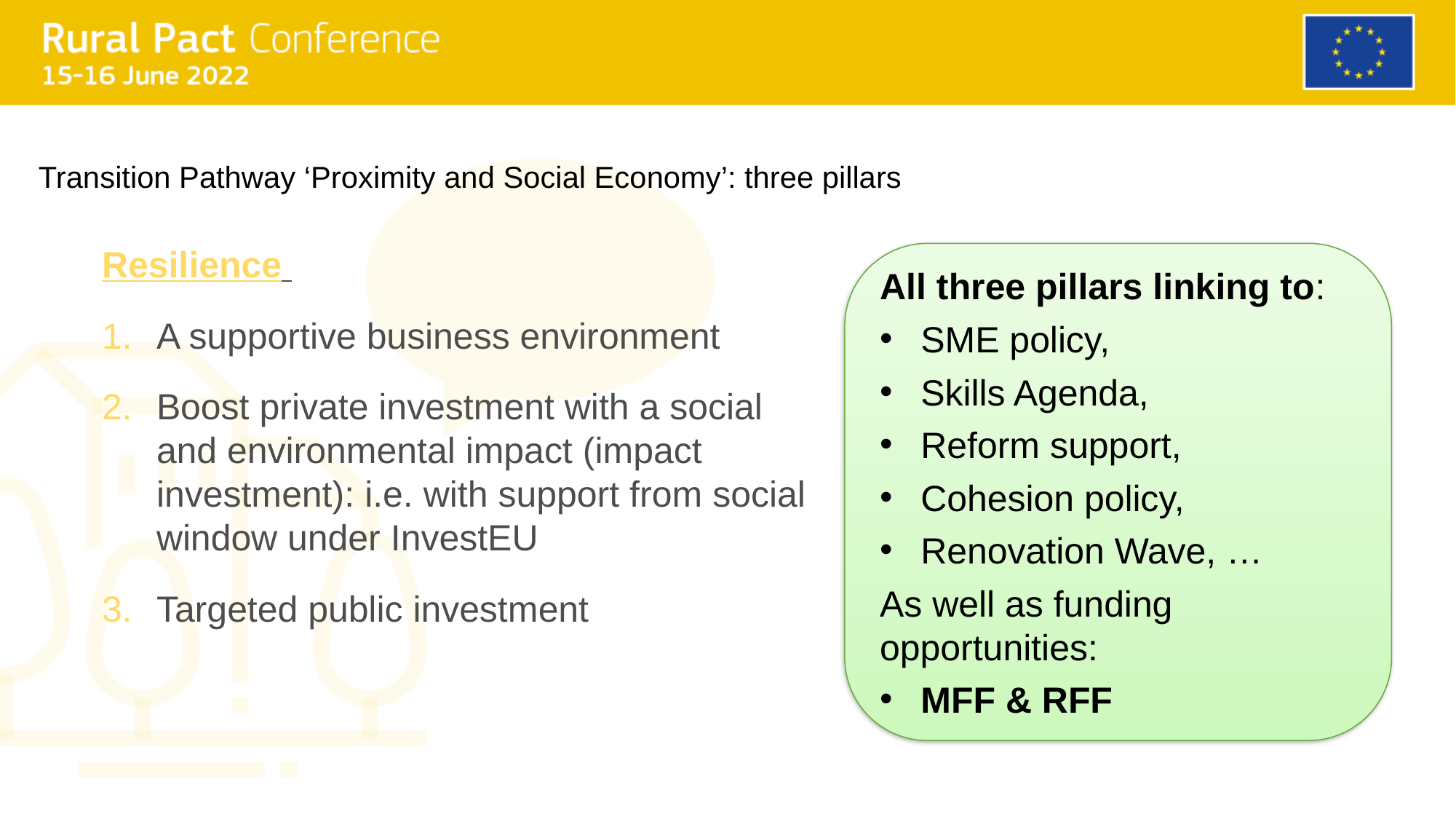

Transition Pathway ‘Proximity and Social Economy’: three pillars
Resilience
A supportive business environment
Boost private investment with a social and environmental impact (impact investment): i.e. with support from social window under InvestEU
Targeted public investment
All three pillars linking to:
SME policy,
Skills Agenda,
Reform support,
Cohesion policy,
Renovation Wave, …
As well as funding opportunities:
MFF & RFF